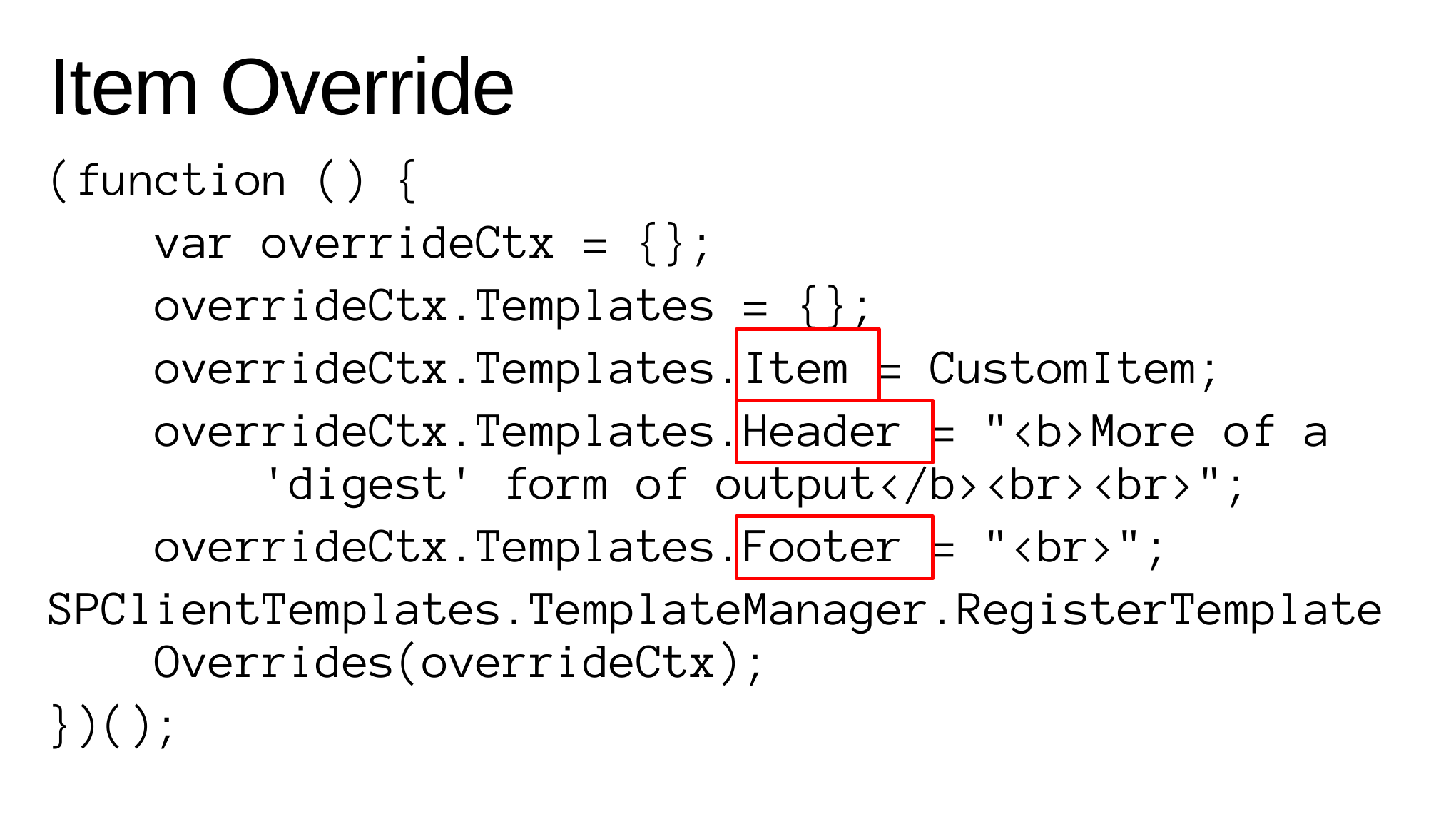

# Item Override
(function () {
    var overrideCtx = {};
    overrideCtx.Templates = {};
	overrideCtx.Templates.Item = CustomItem;
	overrideCtx.Templates.Header = "<b>More of a 		'digest' form of output</b><br><br>";
	overrideCtx.Templates.Footer = "<br>";
SPClientTemplates.TemplateManager.RegisterTemplate	Overrides(overrideCtx);
})();